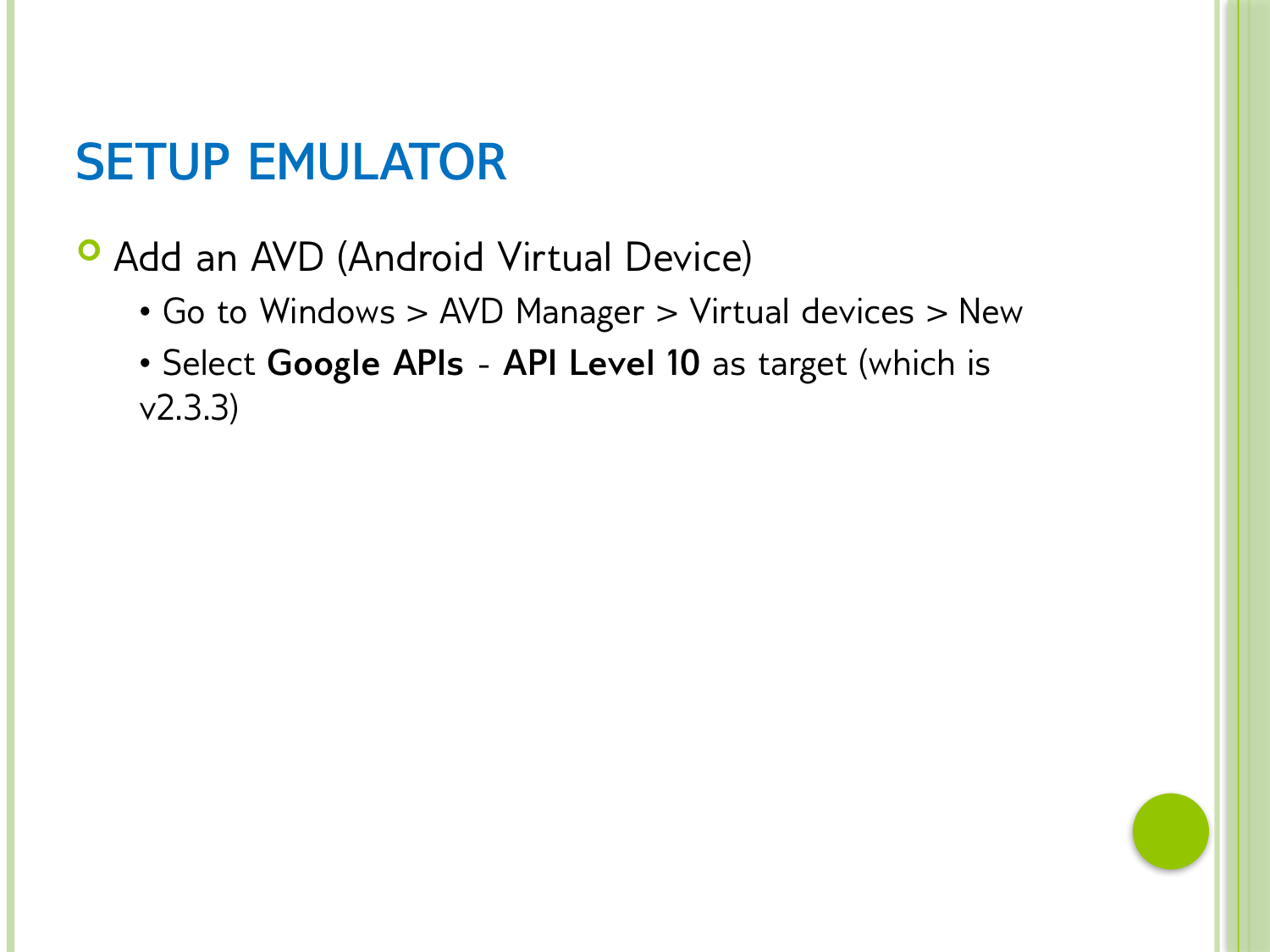

# Setup Emulator
Add an AVD (Android Virtual Device)
• Go to Windows > AVD Manager > Virtual devices > New
• Select Google APIs - API Level 10 as target (which is v2.3.3)